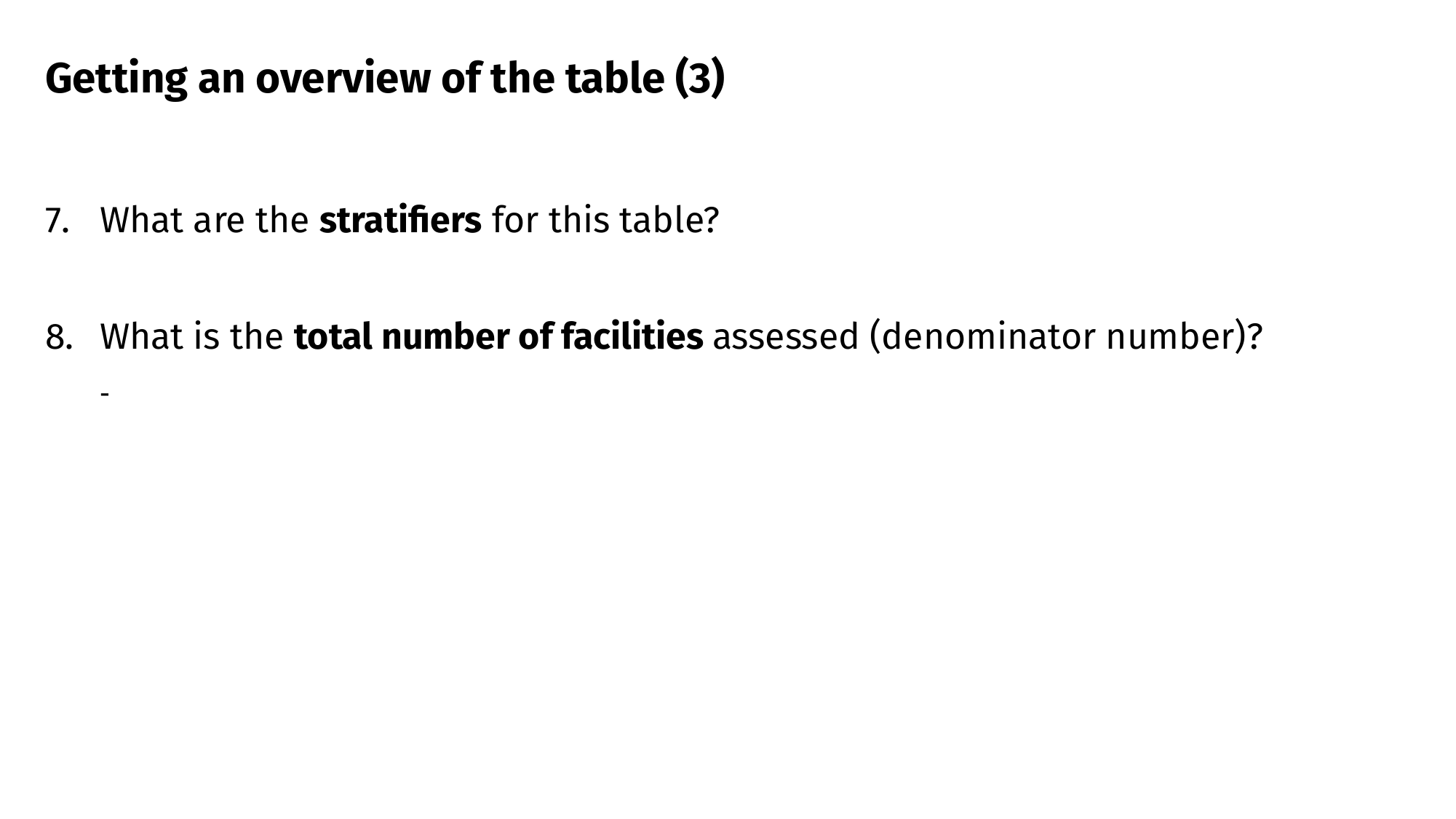

# Getting an overview of the table (3)
What are the stratifiers for this table?

What is the total number of facilities assessed (denominator number)?